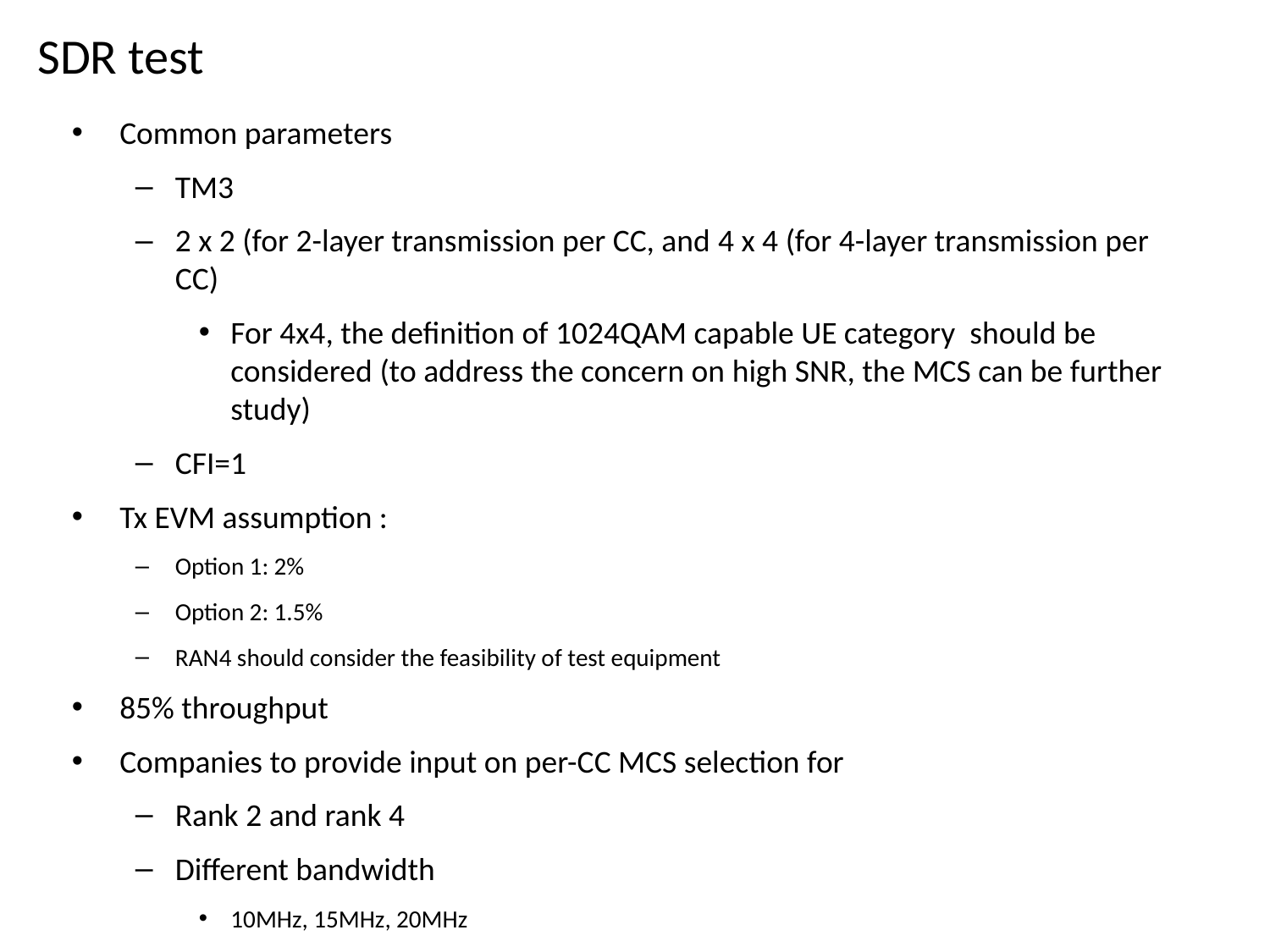

# SDR test
Common parameters
TM3
2 x 2 (for 2-layer transmission per CC, and 4 x 4 (for 4-layer transmission per CC)
For 4x4, the definition of 1024QAM capable UE category  should be considered (to address the concern on high SNR, the MCS can be further study)
CFI=1
Tx EVM assumption :
Option 1: 2%
Option 2: 1.5%
RAN4 should consider the feasibility of test equipment
85% throughput
Companies to provide input on per-CC MCS selection for
Rank 2 and rank 4
Different bandwidth
10MHz, 15MHz, 20MHz